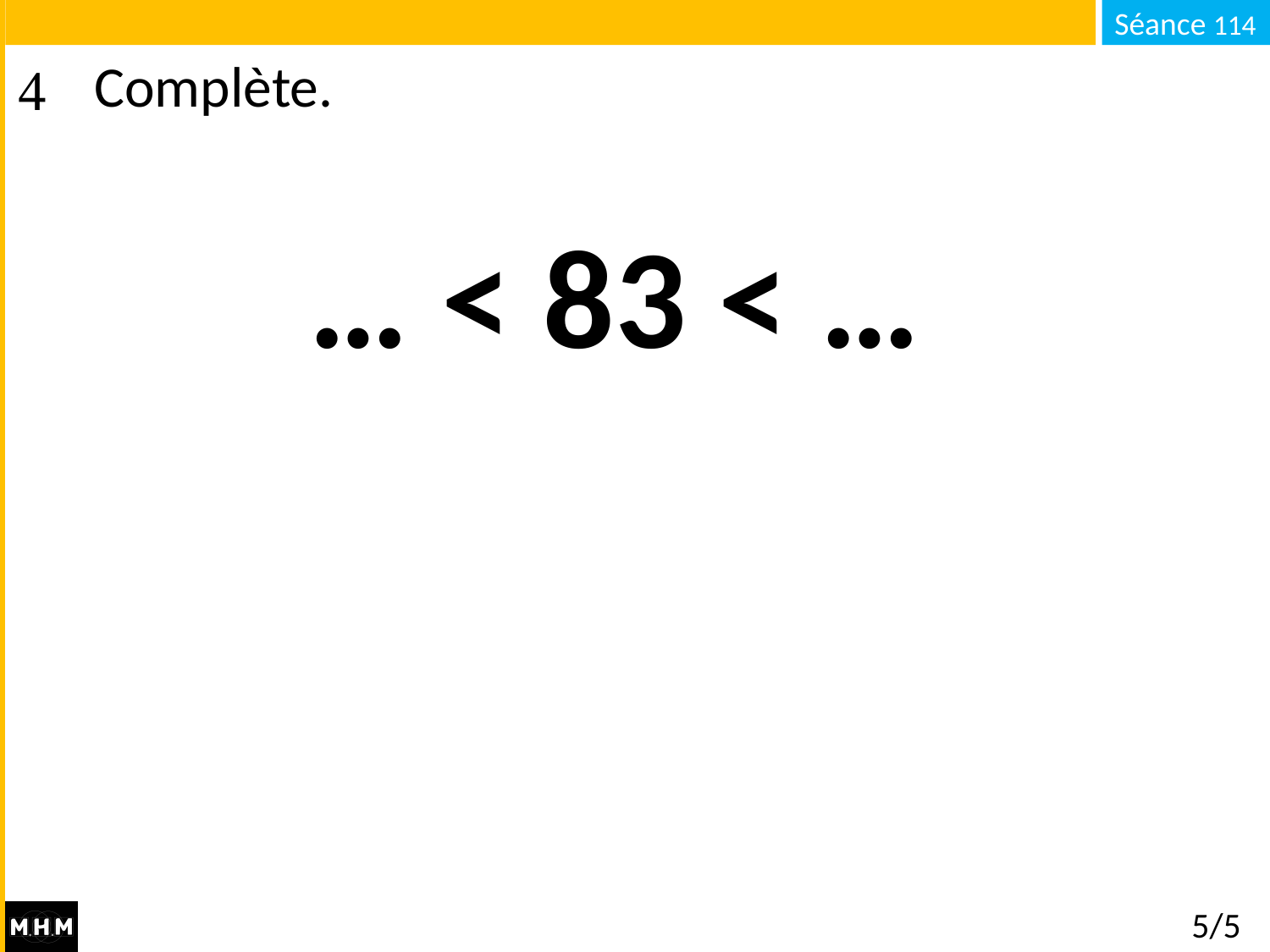

# Complète.
… < 83 < …
5/5